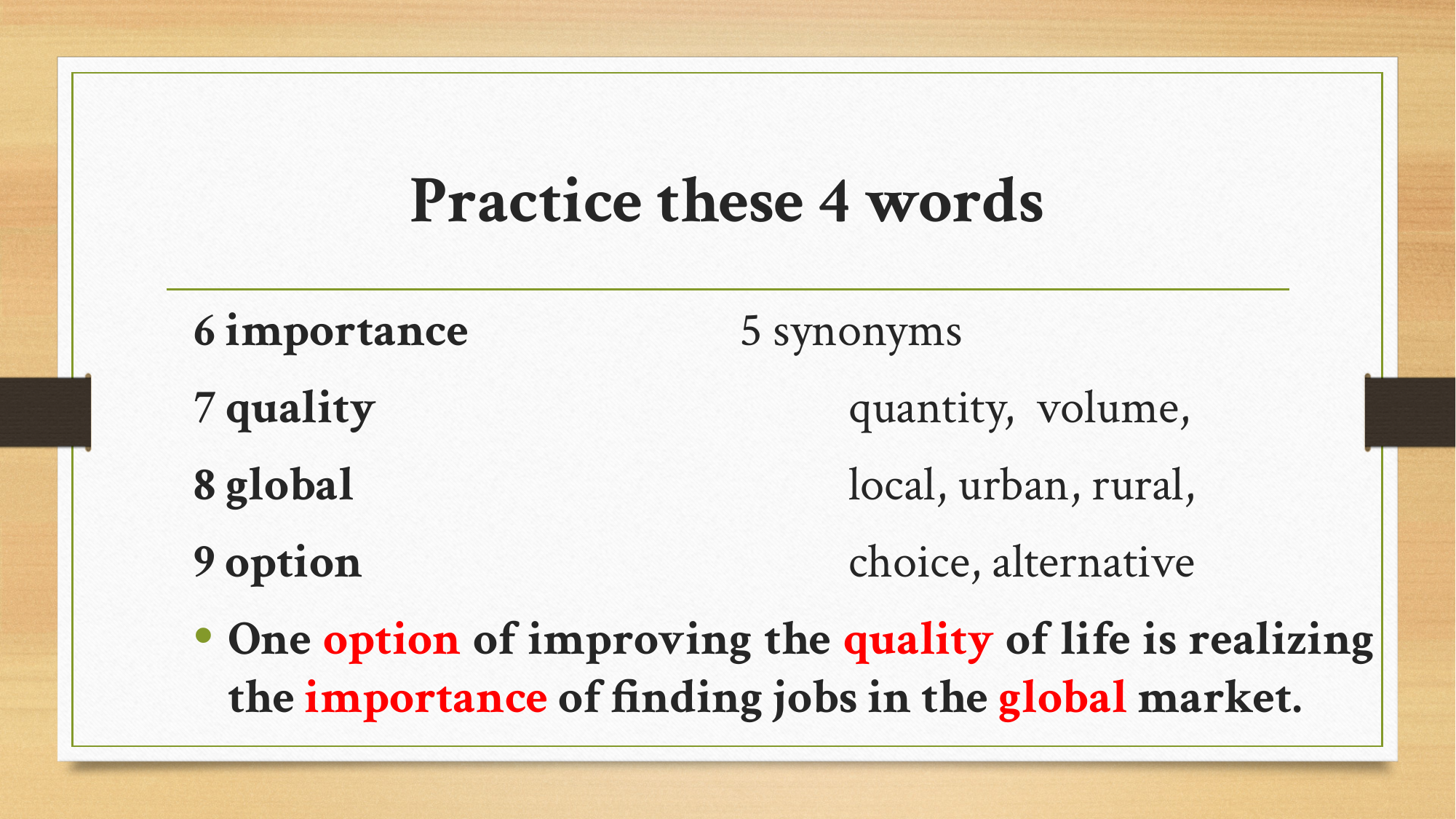

# Practice these 4 words
6 importance 			5 synonyms
7 quality 					quantity,  volume,
8 global 					local, urban, rural,
9 option					choice, alternative
One option of improving the quality of life is realizing the importance of finding jobs in the global market.